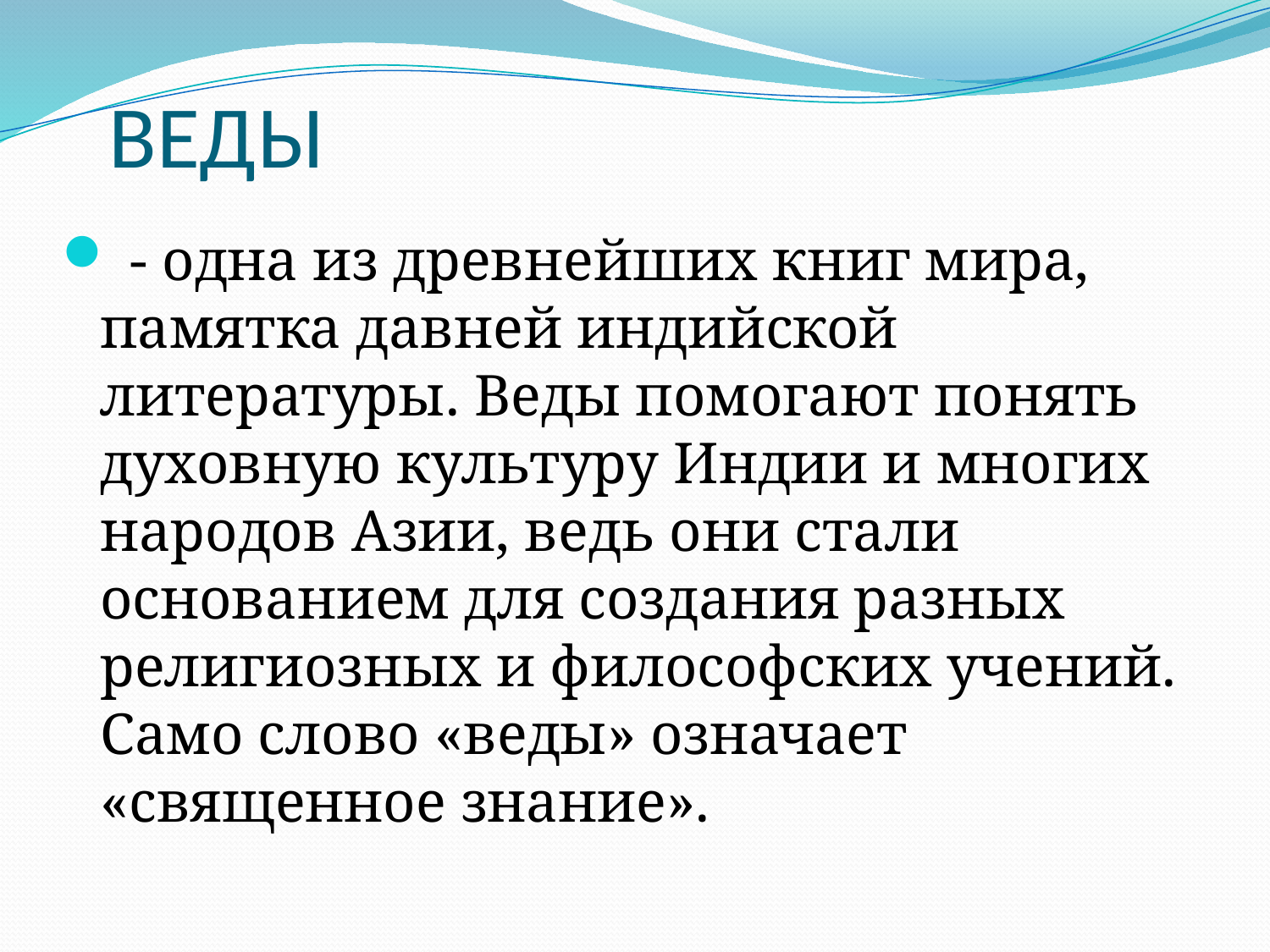

ВЕДЫ
 - одна из древнейших книг мира, памятка давней индийской литературы. Веды помогают понять духовную культуру Индии и многих народов Азии, ведь они стали основанием для создания разных религиозных и философских учений. Само слово «веды» означает «священное знание».